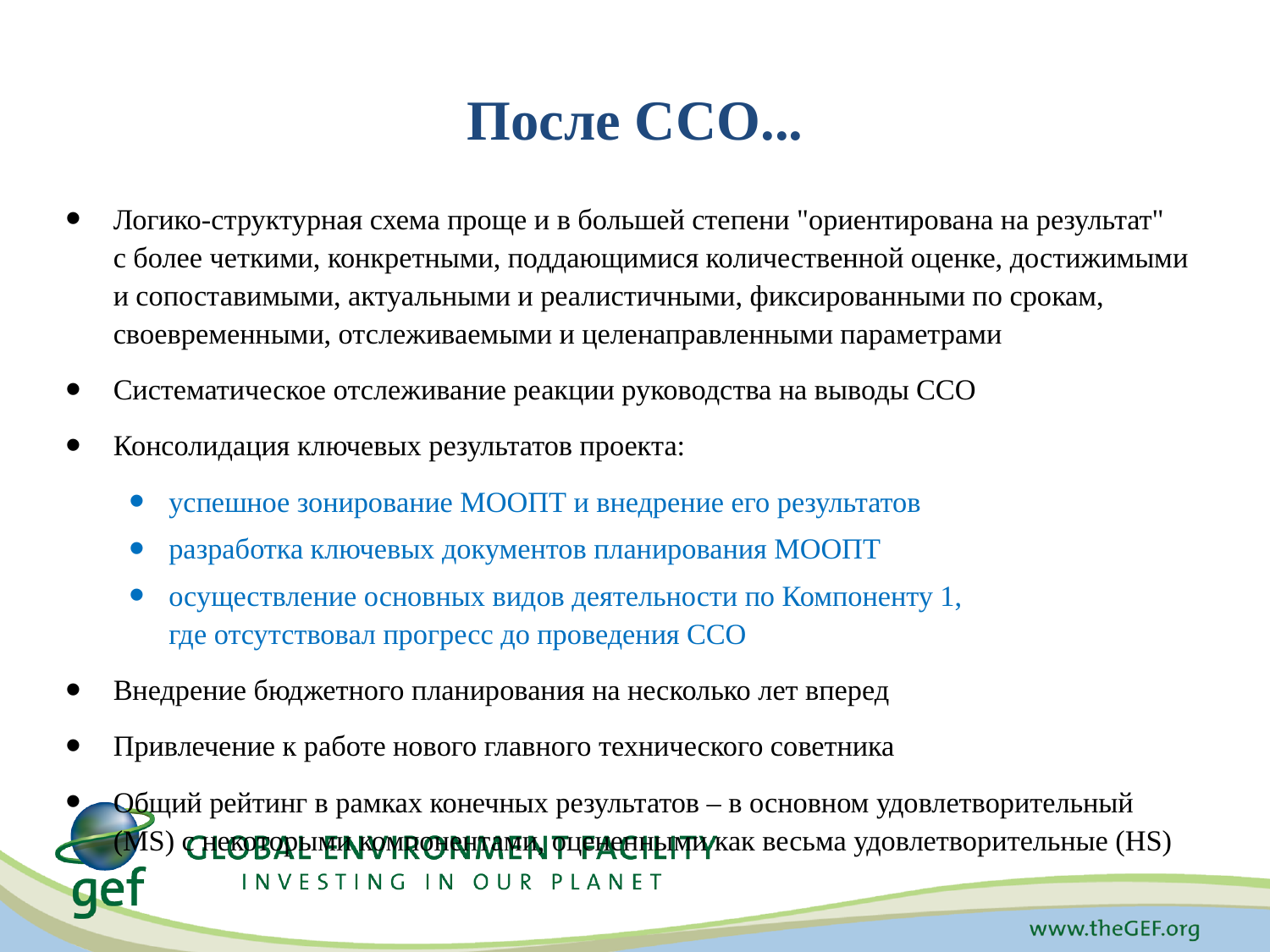

# После ССО...
Логико-структурная схема проще и в большей степени "ориентирована на результат"
с более четкими, конкретными, поддающимися количественной оценке, достижимыми и сопоставимыми, актуальными и реалистичными, фиксированными по срокам, своевременными, отслеживаемыми и целенаправленными параметрами
Систематическое отслеживание реакции руководства на выводы ССО
Консолидация ключевых результатов проекта:
успешное зонирование МООПТ и внедрение его результатов
разработка ключевых документов планирования МООПТ
осуществление основных видов деятельности по Компоненту 1,
где отсутствовал прогресс до проведения ССО
Внедрение бюджетного планирования на несколько лет вперед
Привлечение к работе нового главного технического советника
Общий рейтинг в рамках конечных результатов – в основном удовлетворительный (MS) с некоторыми компонентами, оцененными как весьма удовлетворительные (HS)